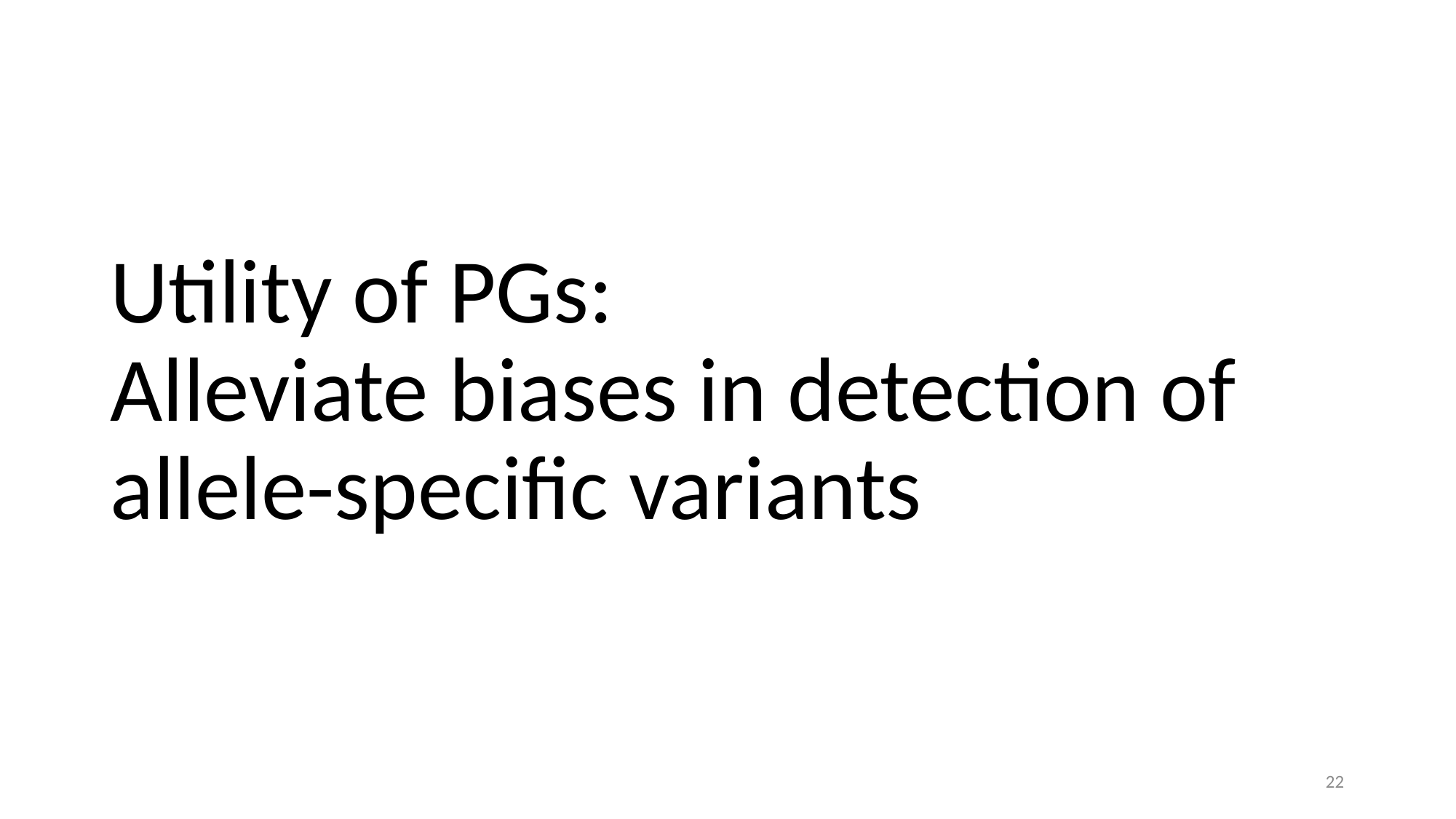

# Utility of PGs: Alleviate biases in detection of allele-specific variants

22